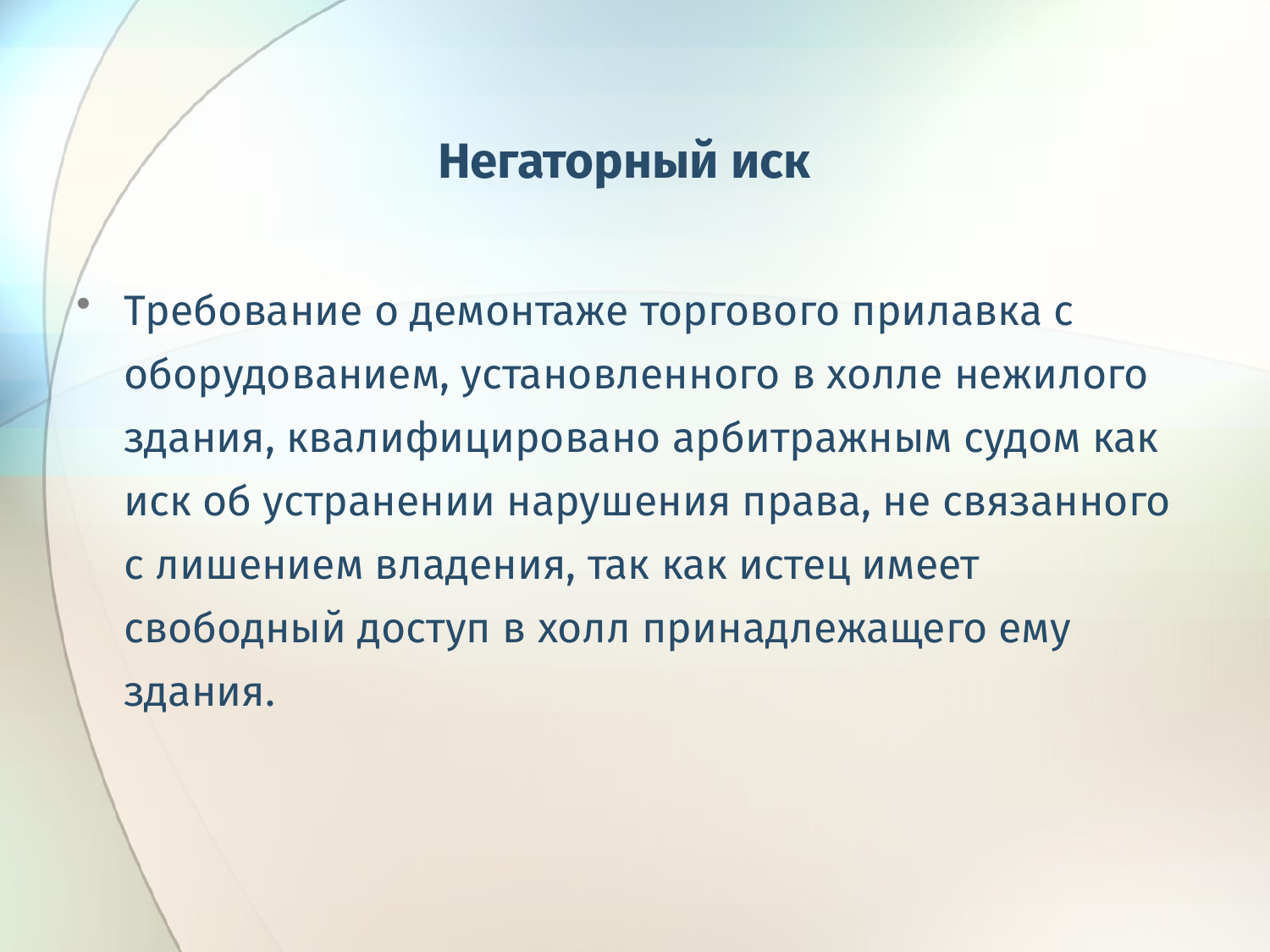

# Негаторный иск
Требование о демонтаже торгового прилавка с оборудованием, установленного в холле нежилого здания, квалифицировано арбитражным судом как иск об устранении нарушения права, не связанного с лишением владения, так как истец имеет свободный доступ в холл принадлежащего ему здания.